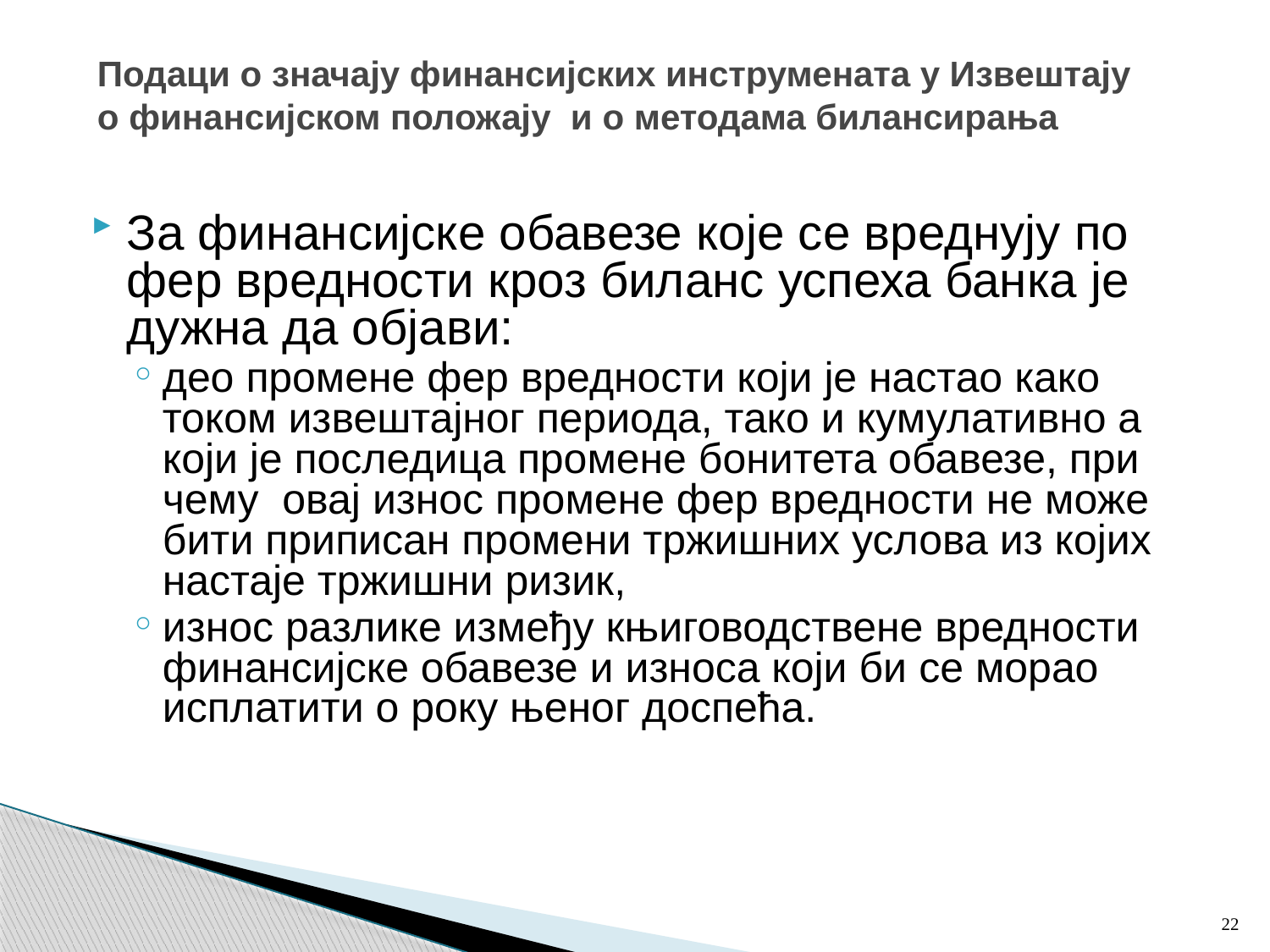

# Подаци о значају финансијских инструмената у Извештају о финансијском положају  и о методама билансирања
За финансијске обавезе које се вреднују по фер вредности кроз биланс успеха банка је дужна да објави:
део промене фер вредности који је настао како током извештајног периода, тако и кумулативно а који је последица промене бонитета обавезе, при чему  овај износ промене фер вредности не може бити приписан промени тржишних услова из којих настаје тржишни ризик,
износ разлике између књиговодствене вредности финансијске обавезе и износа који би се морао исплатити о року њеног доспећа.
22